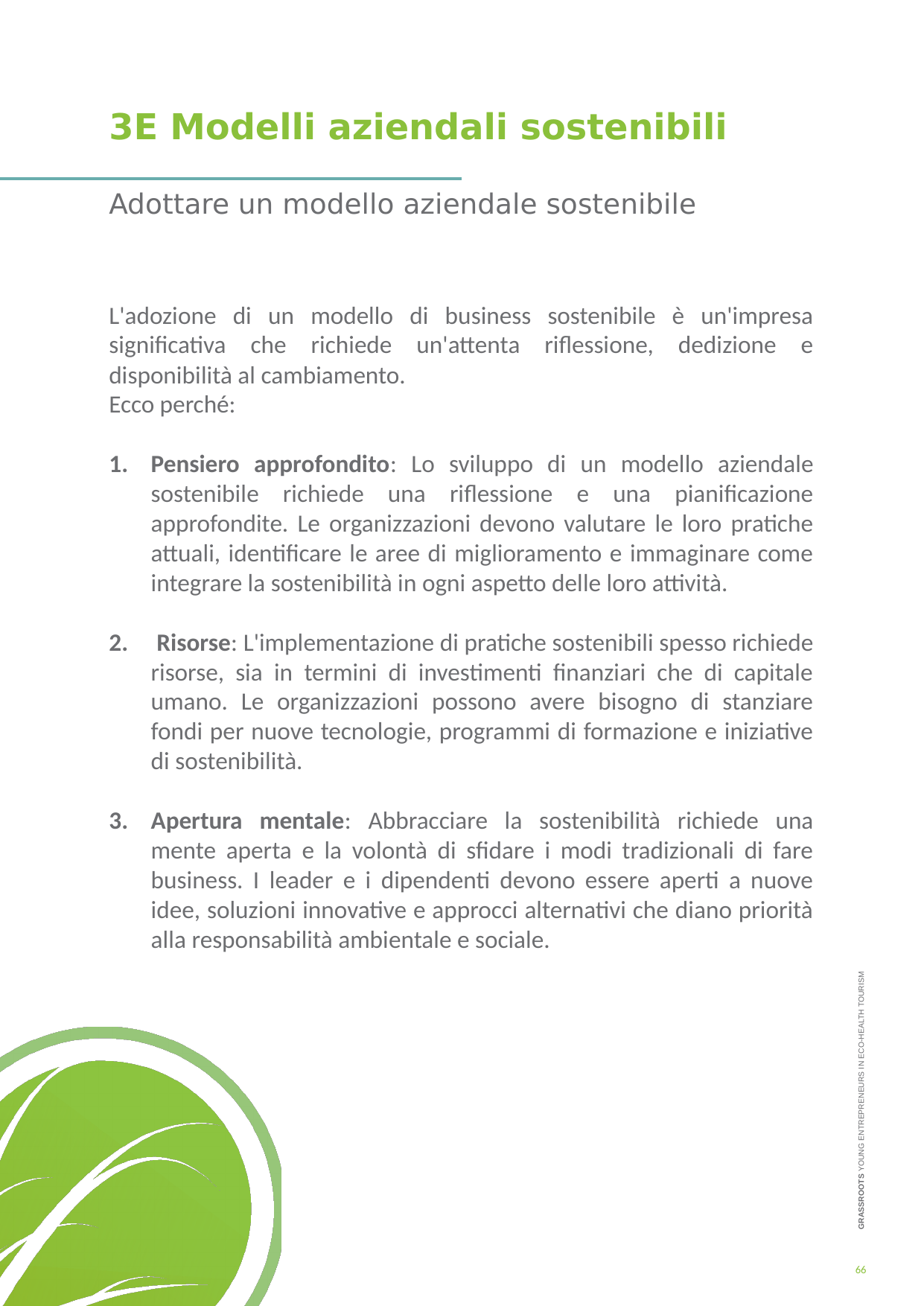

3E Modelli aziendali sostenibili
Adottare un modello aziendale sostenibile
L'adozione di un modello di business sostenibile è un'impresa significativa che richiede un'attenta riflessione, dedizione e disponibilità al cambiamento.
Ecco perché:

Pensiero approfondito: Lo sviluppo di un modello aziendale sostenibile richiede una riflessione e una pianificazione approfondite. Le organizzazioni devono valutare le loro pratiche attuali, identificare le aree di miglioramento e immaginare come integrare la sostenibilità in ogni aspetto delle loro attività.

 Risorse: L'implementazione di pratiche sostenibili spesso richiede risorse, sia in termini di investimenti finanziari che di capitale umano. Le organizzazioni possono avere bisogno di stanziare fondi per nuove tecnologie, programmi di formazione e iniziative di sostenibilità.

Apertura mentale: Abbracciare la sostenibilità richiede una mente aperta e la volontà di sfidare i modi tradizionali di fare business. I leader e i dipendenti devono essere aperti a nuove idee, soluzioni innovative e approcci alternativi che diano priorità alla responsabilità ambientale e sociale.

66